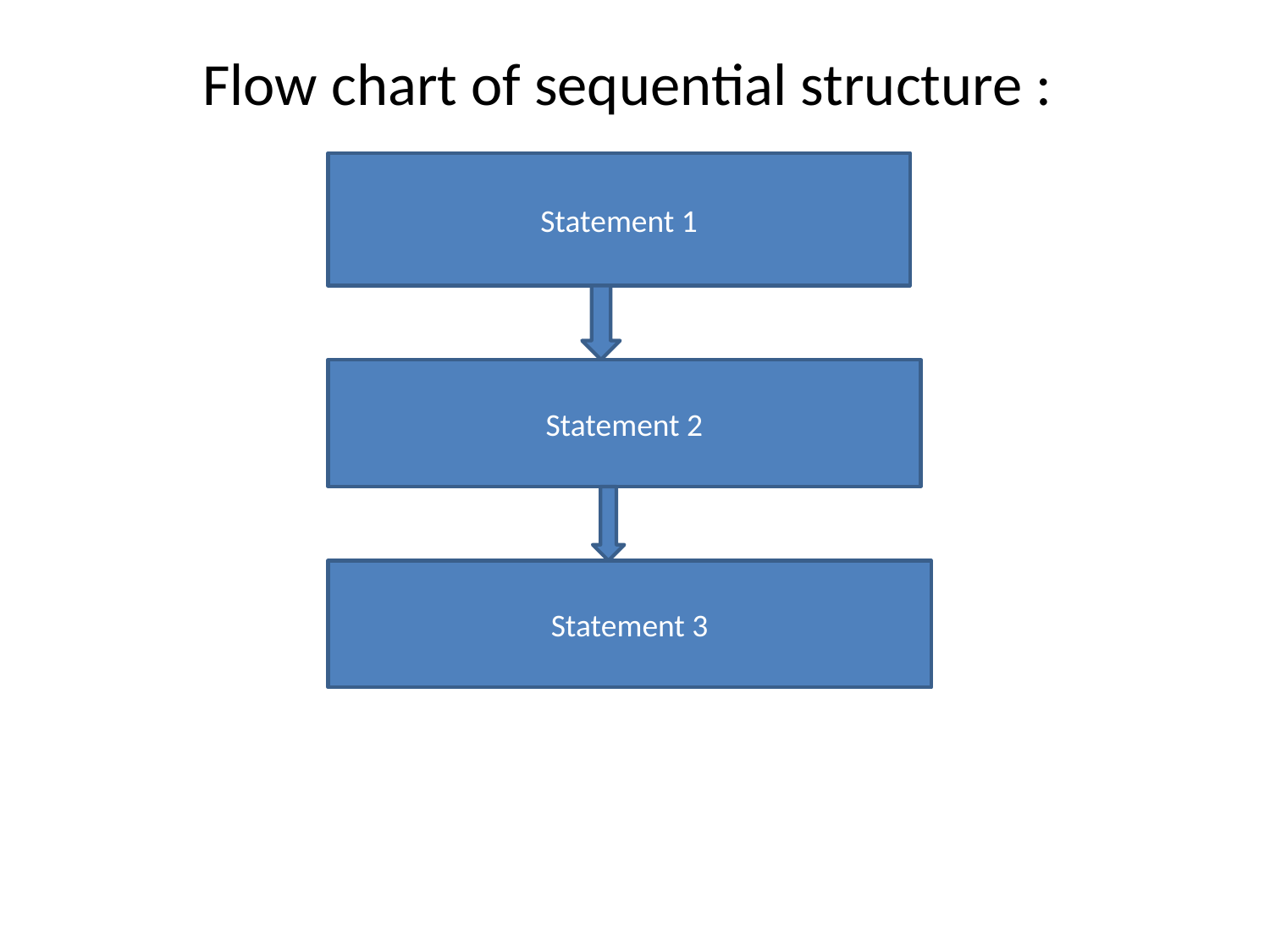

# Flow chart of sequential structure :
Statement 1

Statement 2

Statement 3